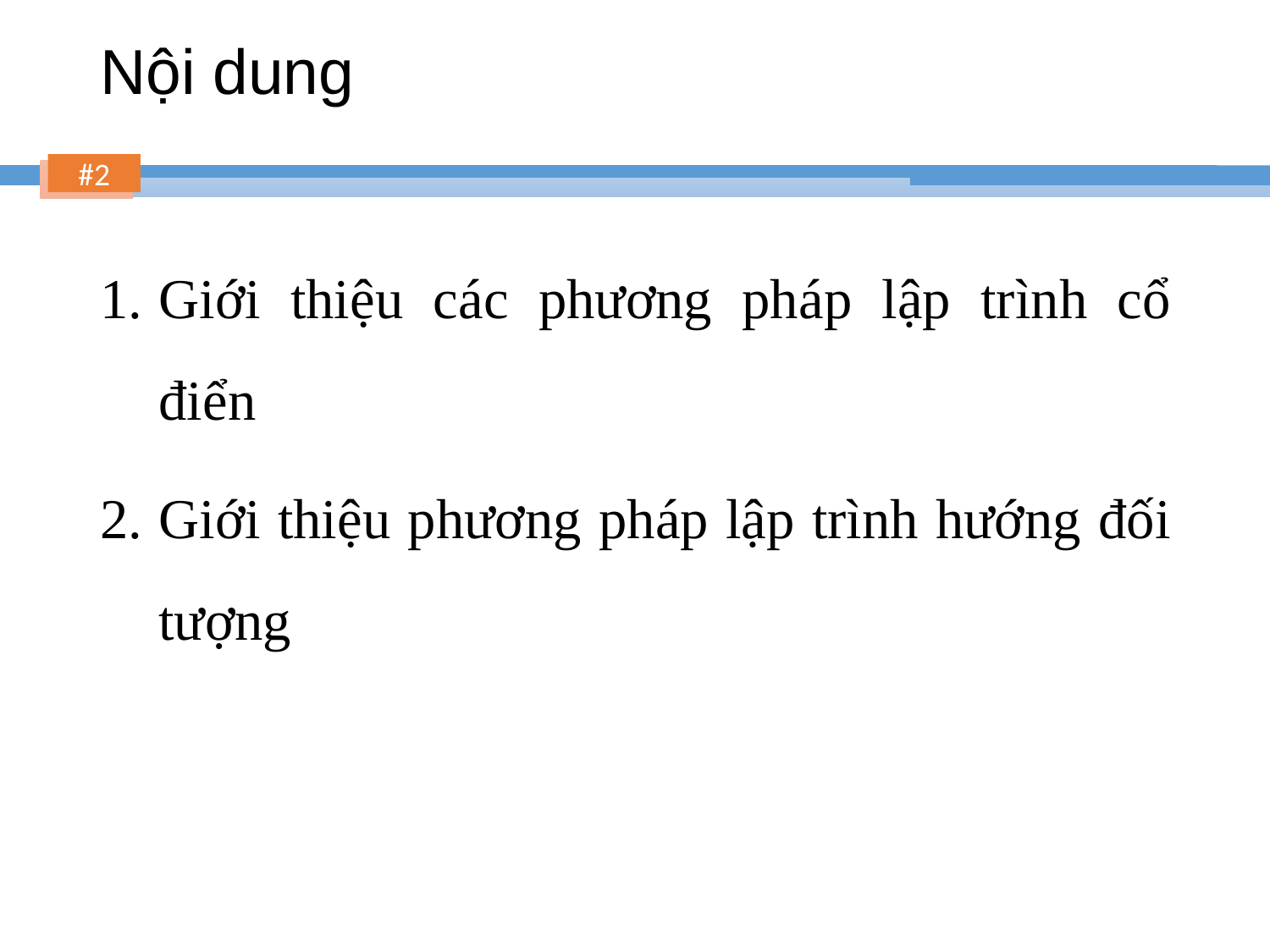

# Nội dung

Giới thiệu các phương pháp lập trình cổ điển
Giới thiệu phương pháp lập trình hướng đối tượng
2